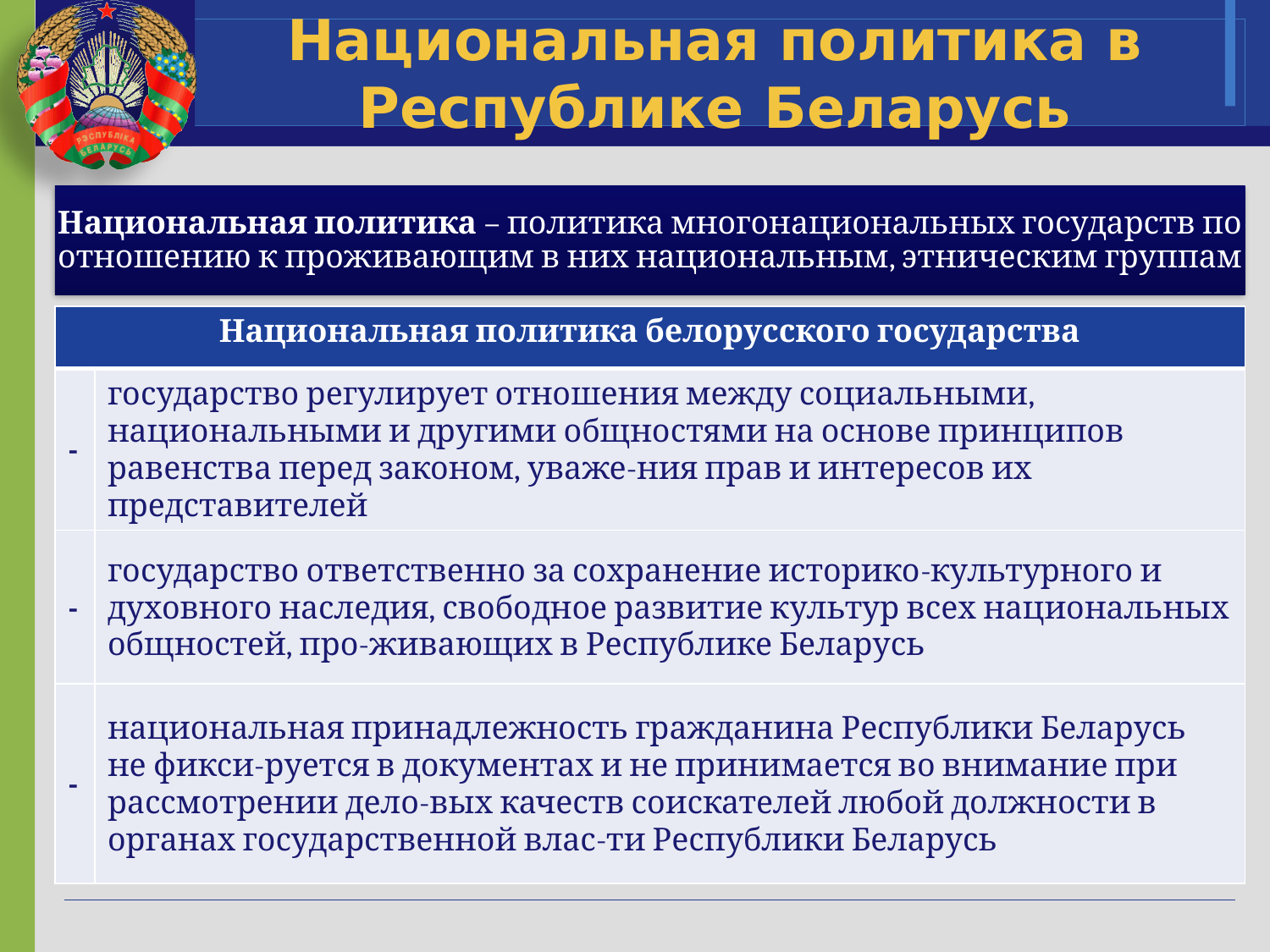

# Национальная политика в Республике Беларусь

Национальная политика – политика многонациональных государств по отношению к проживающим в них национальным, этническим группам
| Национальная политика белорусского государства |  |
| --- | --- |
| - | государство регулирует отношения между социальными, национальными и другими общностями на основе принципов равенства перед законом, уваже-ния прав и интересов их представителей |
| - | государство ответственно за сохранение историко-культурного и духовного наследия, свободное развитие культур всех национальных общностей, про-живающих в Республике Беларусь |
| - | национальная принадлежность гражданина Республики Беларусь не фикси-руется в документах и не принимается во внимание при рассмотрении дело-вых качеств соискателей любой должности в органах государственной влас-ти Республики Беларусь |